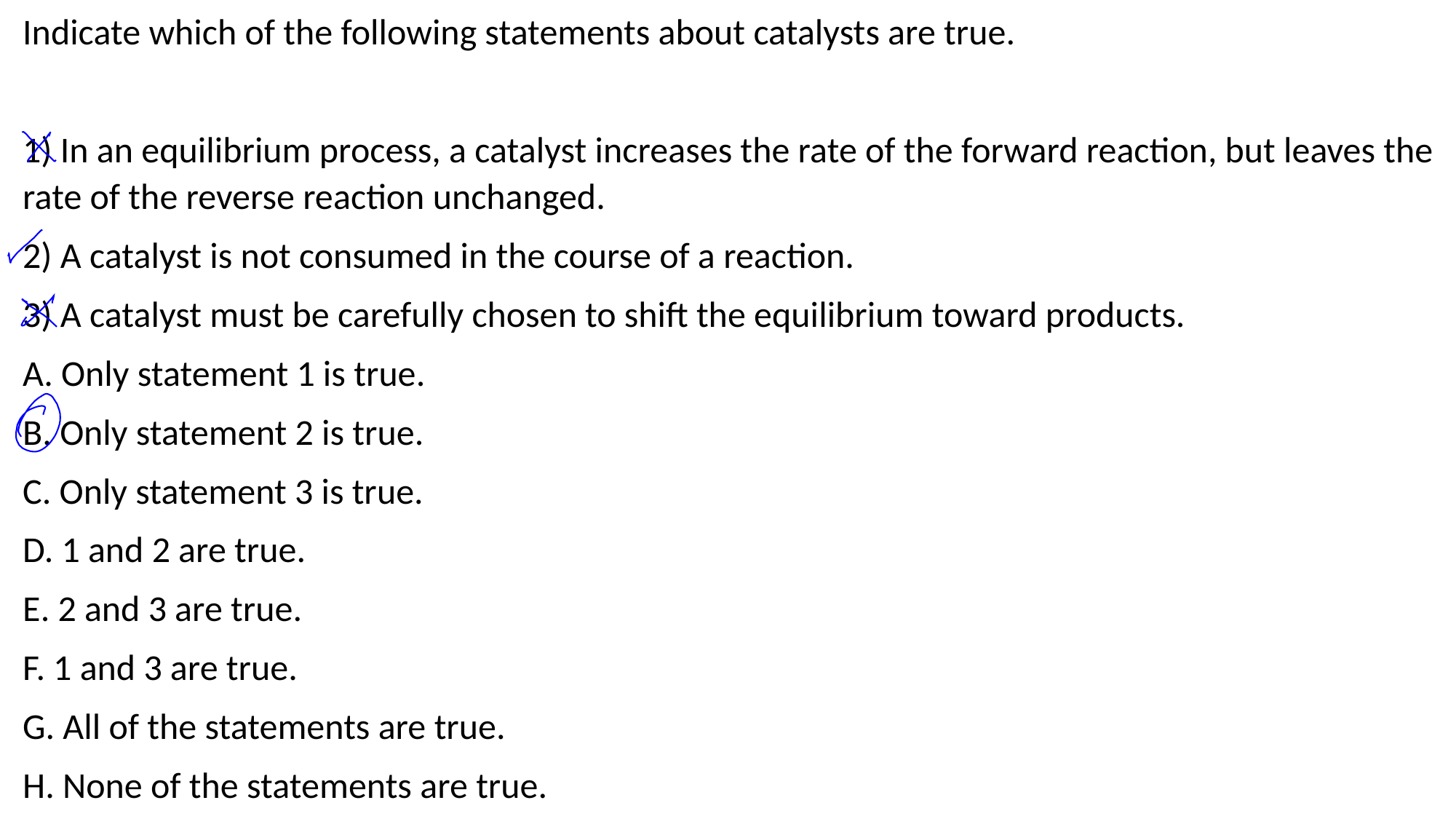

Indicate which of the following statements about catalysts are true.

1) In an equilibrium process, a catalyst increases the rate of the forward reaction, but leaves the rate of the reverse reaction unchanged.
2) A catalyst is not consumed in the course of a reaction.
3) A catalyst must be carefully chosen to shift the equilibrium toward products.
A. Only statement 1 is true.
B. Only statement 2 is true.
C. Only statement 3 is true.
D. 1 and 2 are true.
E. 2 and 3 are true.
F. 1 and 3 are true.
G. All of the statements are true.
H. None of the statements are true.